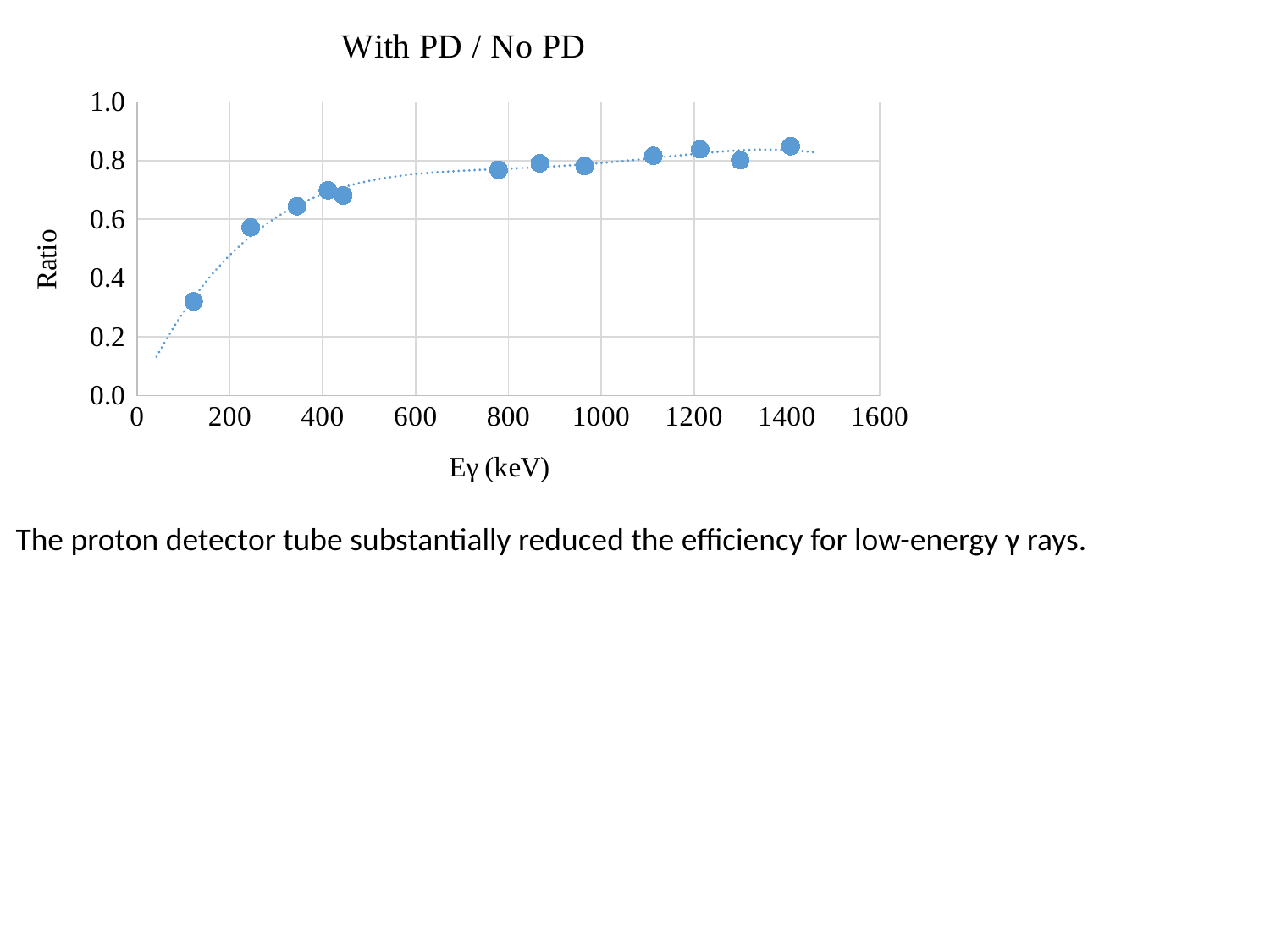

### Chart: With PD / No PD

| Category | center |
|---|---|
The proton detector tube substantially reduced the efficiency for low-energy γ rays.